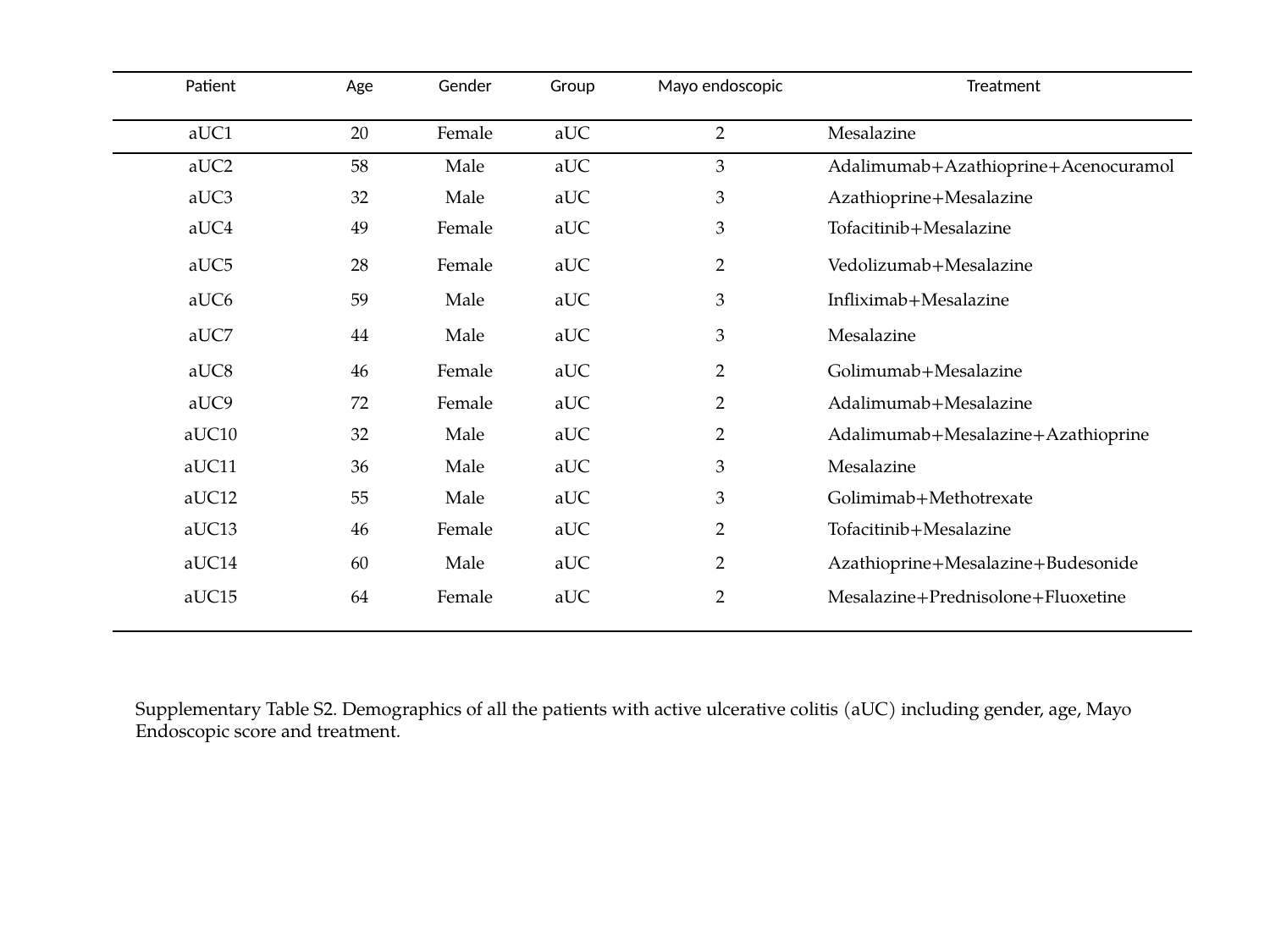

| Patient | Age | Gender | Group | Mayo endoscopic | Treatment |
| --- | --- | --- | --- | --- | --- |
| aUC1 | 20 | Female | aUC | 2 | Mesalazine |
| aUC2 | 58 | Male | aUC | 3 | Adalimumab+Azathioprine+Acenocuramol |
| aUC3 | 32 | Male | aUC | 3 | Azathioprine+Mesalazine |
| aUC4 | 49 | Female | aUC | 3 | Tofacitinib+Mesalazine |
| aUC5 | 28 | Female | aUC | 2 | Vedolizumab+Mesalazine |
| aUC6 | 59 | Male | aUC | 3 | Infliximab+Mesalazine |
| aUC7 | 44 | Male | aUC | 3 | Mesalazine |
| aUC8 | 46 | Female | aUC | 2 | Golimumab+Mesalazine |
| aUC9 | 72 | Female | aUC | 2 | Adalimumab+Mesalazine |
| aUC10 | 32 | Male | aUC | 2 | Adalimumab+Mesalazine+Azathioprine |
| aUC11 | 36 | Male | aUC | 3 | Mesalazine |
| aUC12 | 55 | Male | aUC | 3 | Golimimab+Methotrexate |
| aUC13 | 46 | Female | aUC | 2 | Tofacitinib+Mesalazine |
| aUC14 | 60 | Male | aUC | 2 | Azathioprine+Mesalazine+Budesonide |
| aUC15 | 64 | Female | aUC | 2 | Mesalazine+Prednisolone+Fluoxetine |
Supplementary Table S2. Demographics of all the patients with active ulcerative colitis (aUC) including gender, age, Mayo Endoscopic score and treatment.